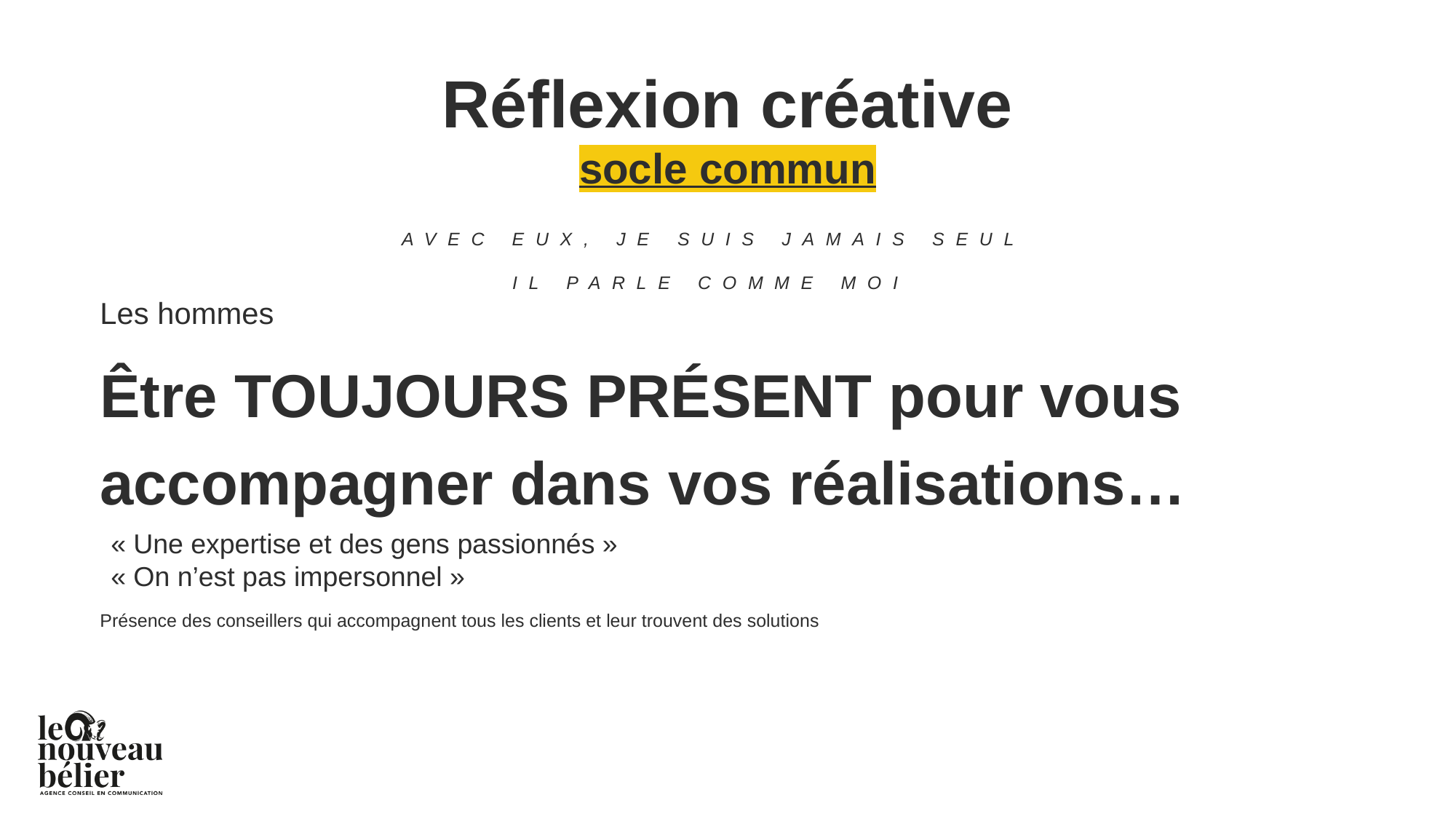

# Réflexion créative socle commun
AVEC EUX, JE SUIS JAMAIS SEUL
IL PARLE COMME MOI
Les hommes
Être TOUJOURS PRÉSENT pour vous accompagner dans vos réalisations…
Présence des conseillers qui accompagnent tous les clients et leur trouvent des solutions

« Une expertise et des gens passionnés »
« On n’est pas impersonnel »